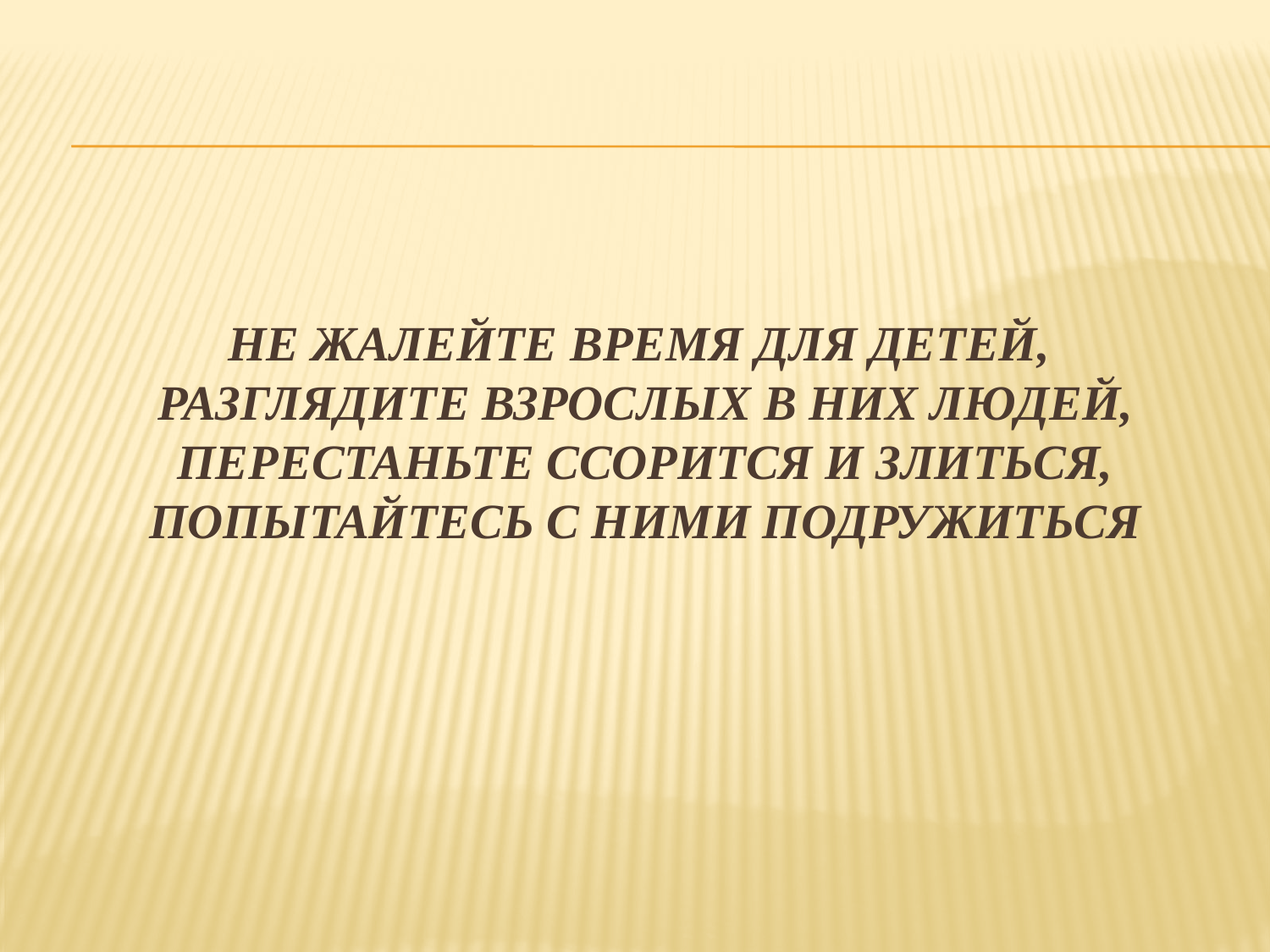

# Не жалейте время для детей, Разглядите взрослых в них людей, перестаньте ссорится и злиться, Попытайтесь с ними подружиться